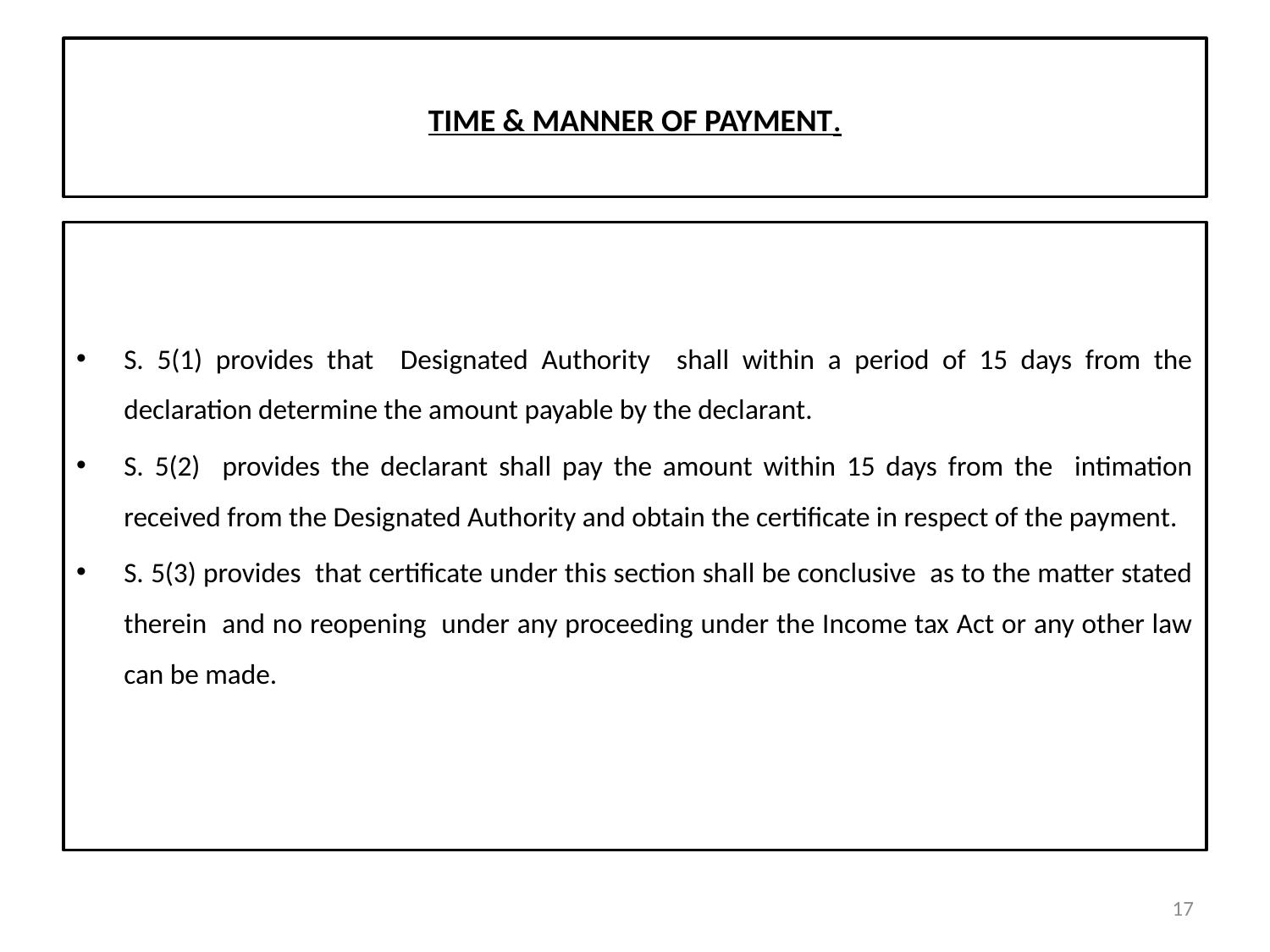

# TIME & MANNER OF PAYMENT.

S. 5(1) provides that  Designated Authority  shall within a period of 15 days from the declaration determine the amount payable by the declarant.
S. 5(2)  provides the declarant shall pay the amount within 15 days from the  intimation received from the Designated Authority and obtain the certificate in respect of the payment.
S. 5(3) provides  that certificate under this section shall be conclusive  as to the matter stated therein  and no reopening  under any proceeding under the Income tax Act or any other law can be made.
17